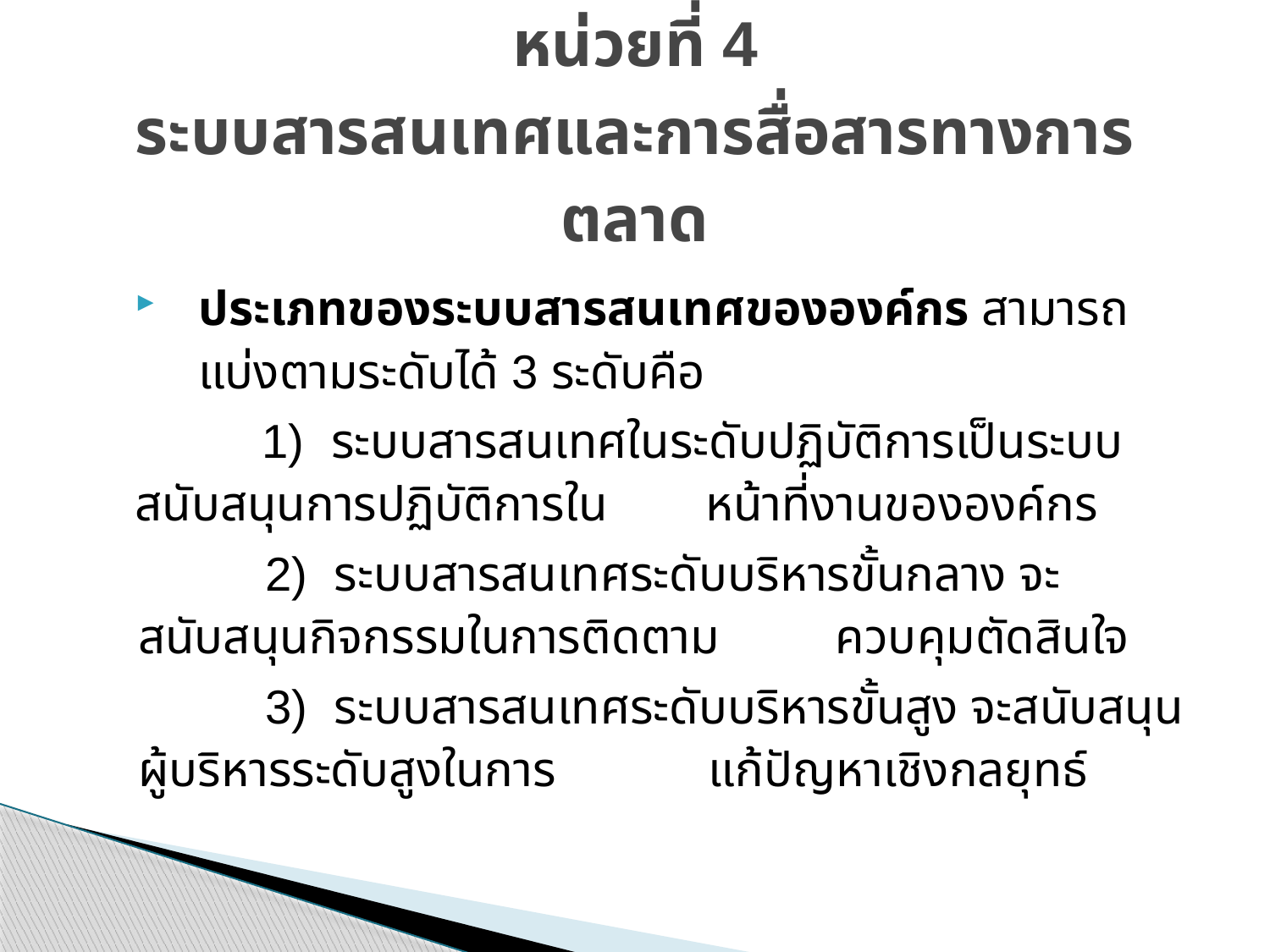

# หน่วยที่ 4 ระบบสารสนเทศและการสื่อสารทางการตลาด
ประเภทของระบบสารสนเทศขององค์กร สามารถแบ่งตามระดับได้ 3 ระดับคือ
	1)  ระบบสารสนเทศในระดับปฏิบัติการเป็นระบบสนับสนุนการปฏิบัติการใน	     หน้าที่งานขององค์กร
	2)  ระบบสารสนเทศระดับบริหารขั้นกลาง จะสนับสนุนกิจกรรมในการติดตาม	     ควบคุมตัดสินใจ
	3)  ระบบสารสนเทศระดับบริหารขั้นสูง จะสนับสนุนผู้บริหารระดับสูงในการ	     แก้ปัญหาเชิงกลยุทธ์